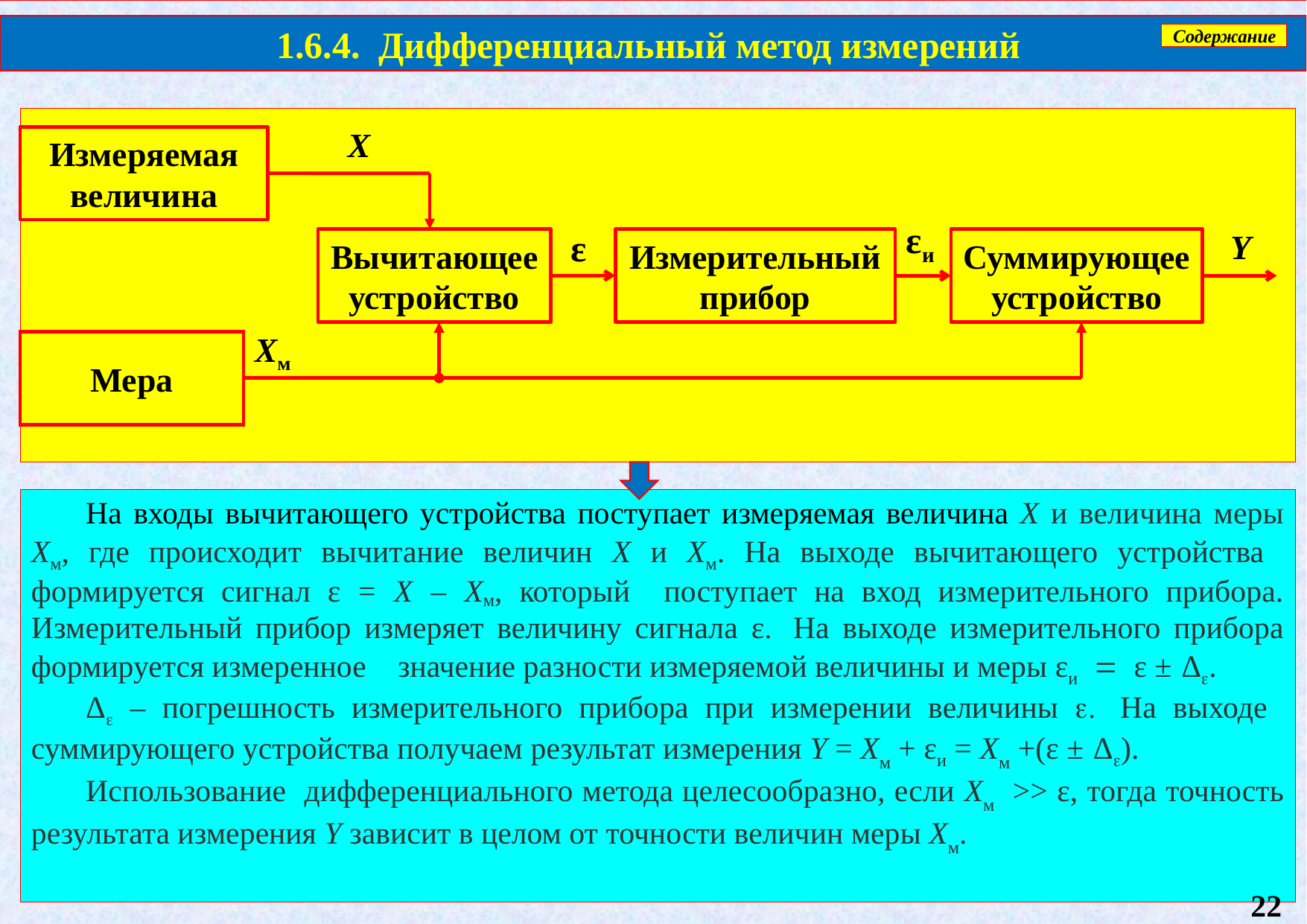

1.6.4.  Дифференциальный метод измерений
Содержание

X
Измеряемая величина
εи
ε
Y
Вычитающее устройство
Измерительный прибор
Суммирующее устройство
Xм
Мера

На входы вычитающего устройства поступает измеряемая величина X и величина меры Xм, где происходит вычитание величин X и Xм. На выходе вычитающего устройства  формируется сигнал ε = X – Xм, который  поступает на вход измерительного прибора. Измерительный прибор измеряет величину сигнала ε. На выходе измерительного прибора формируется измеренное   значение разности измеряемой величины и меры εи = ε ± Δε.
Δε ‒ погрешность измерительного прибора при измерении величины ε. На выходе  суммирующего устройства получаем результат измерения Y = Xм + εи = Xм +(ε ± Δε).
Использование  дифференциального метода целесообразно, если Xм  >> ε, тогда точность результата измерения Y зависит в целом от точности величин меры Xм.

22